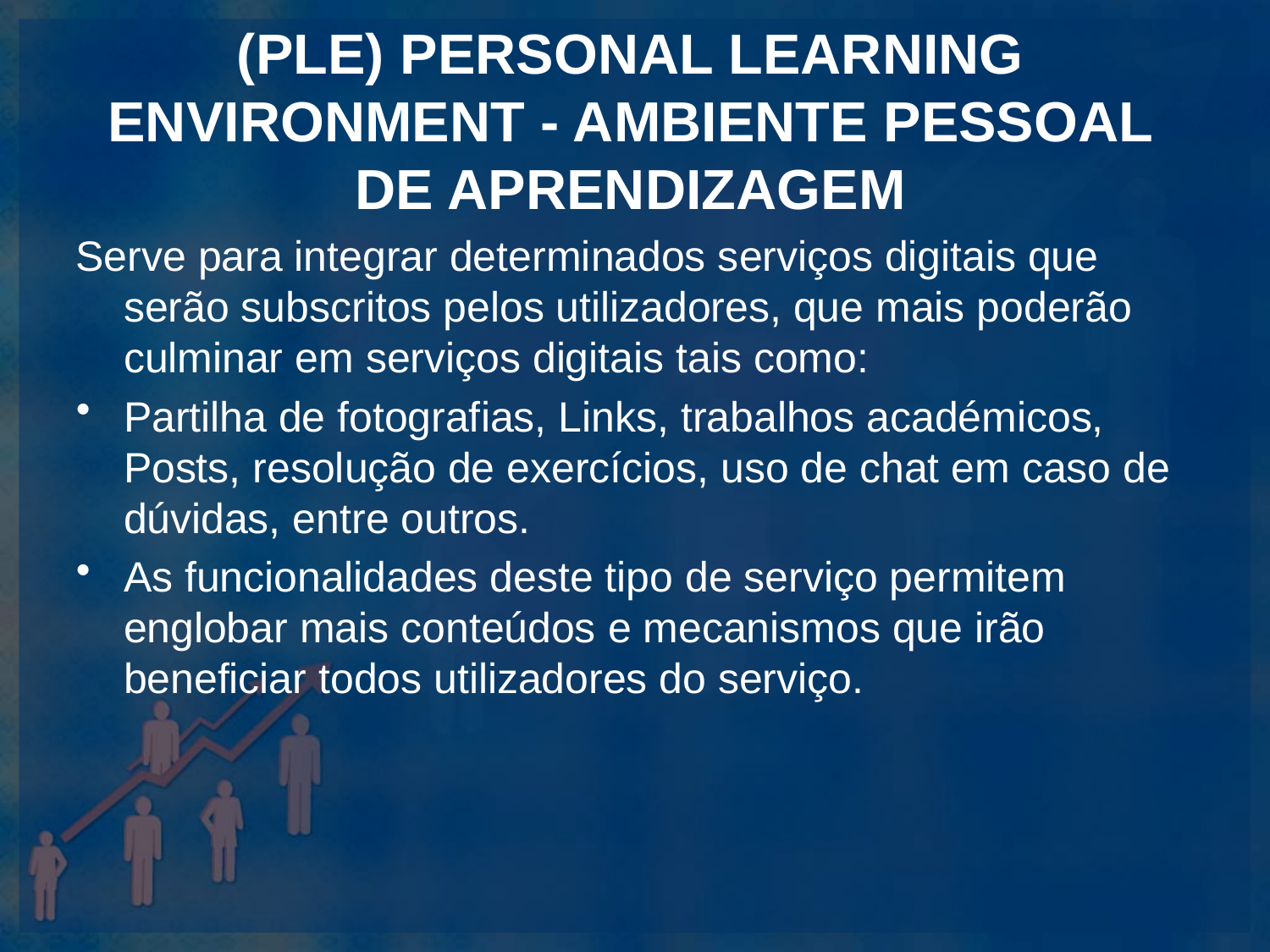

# (PLE) Personal Learning Environment - Ambiente Pessoal de Aprendizagem
Serve para integrar determinados serviços digitais que serão subscritos pelos utilizadores, que mais poderão culminar em serviços digitais tais como:
Partilha de fotografias, Links, trabalhos académicos, Posts, resolução de exercícios, uso de chat em caso de dúvidas, entre outros.
As funcionalidades deste tipo de serviço permitem englobar mais conteúdos e mecanismos que irão beneficiar todos utilizadores do serviço.